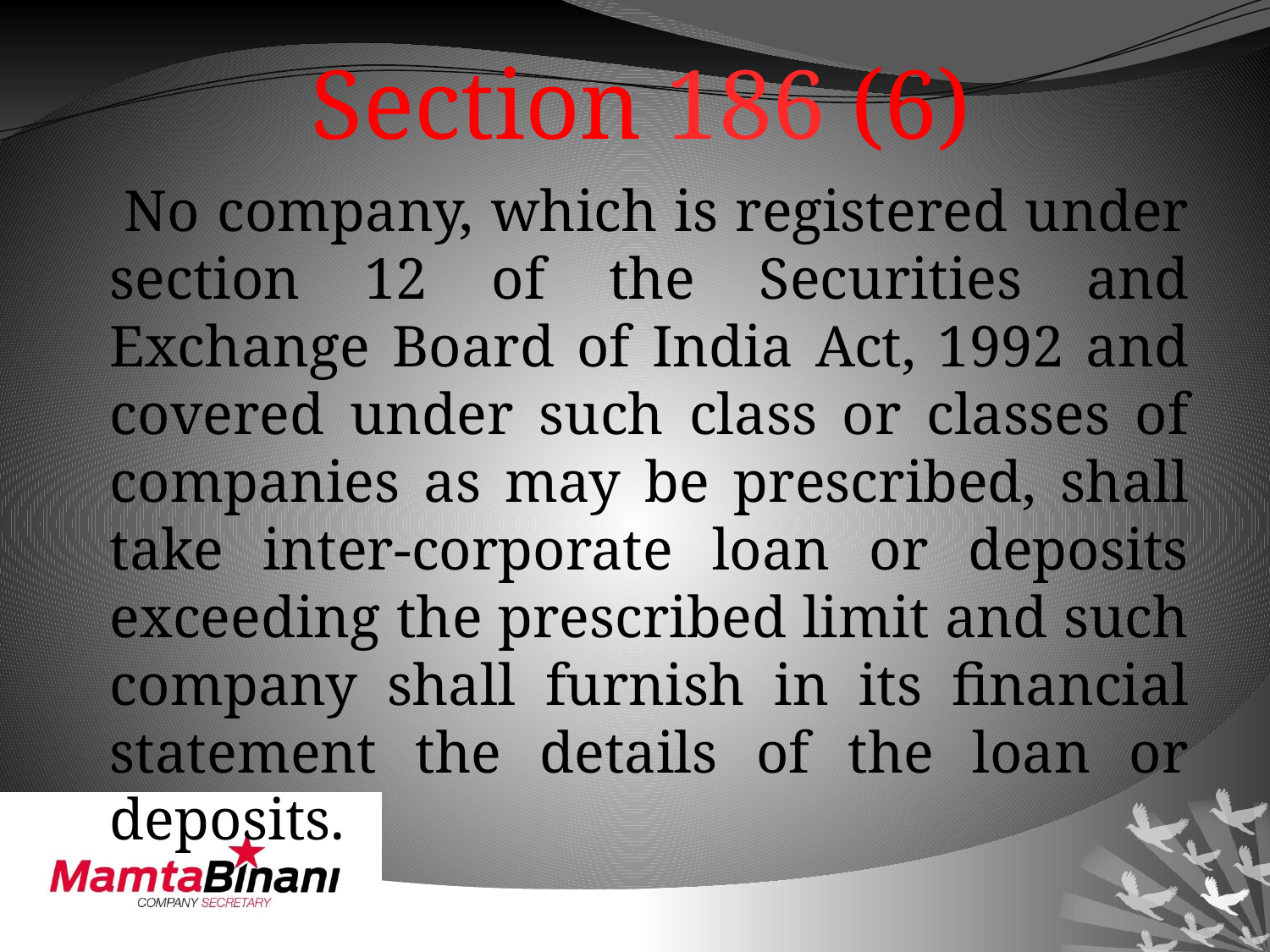

# Section 186 (6)
   No company, which is registered under section 12 of the Securities and Exchange Board of India Act, 1992 and covered under such class or classes of companies as may be prescribed, shall take inter-corporate loan or deposits exceeding the prescribed limit and such company shall furnish in its financial statement the details of the loan or deposits.